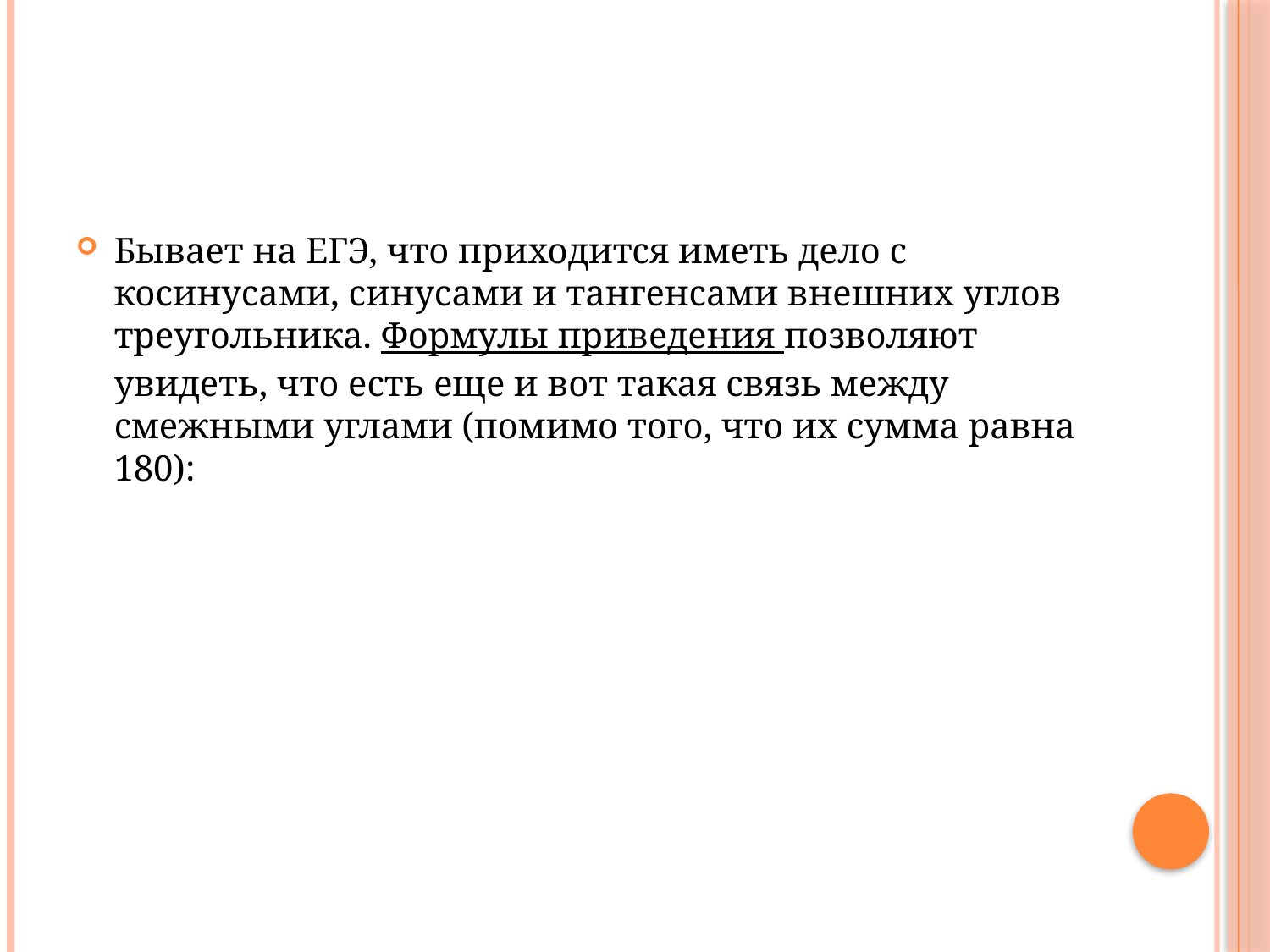

#
Бывает на ЕГЭ, что приходится иметь дело с косинусами, синусами и тангенсами внешних углов треугольника. Формулы приведения позволяют увидеть, что есть еще и вот такая связь между смежными углами (помимо того, что их сумма равна 180):